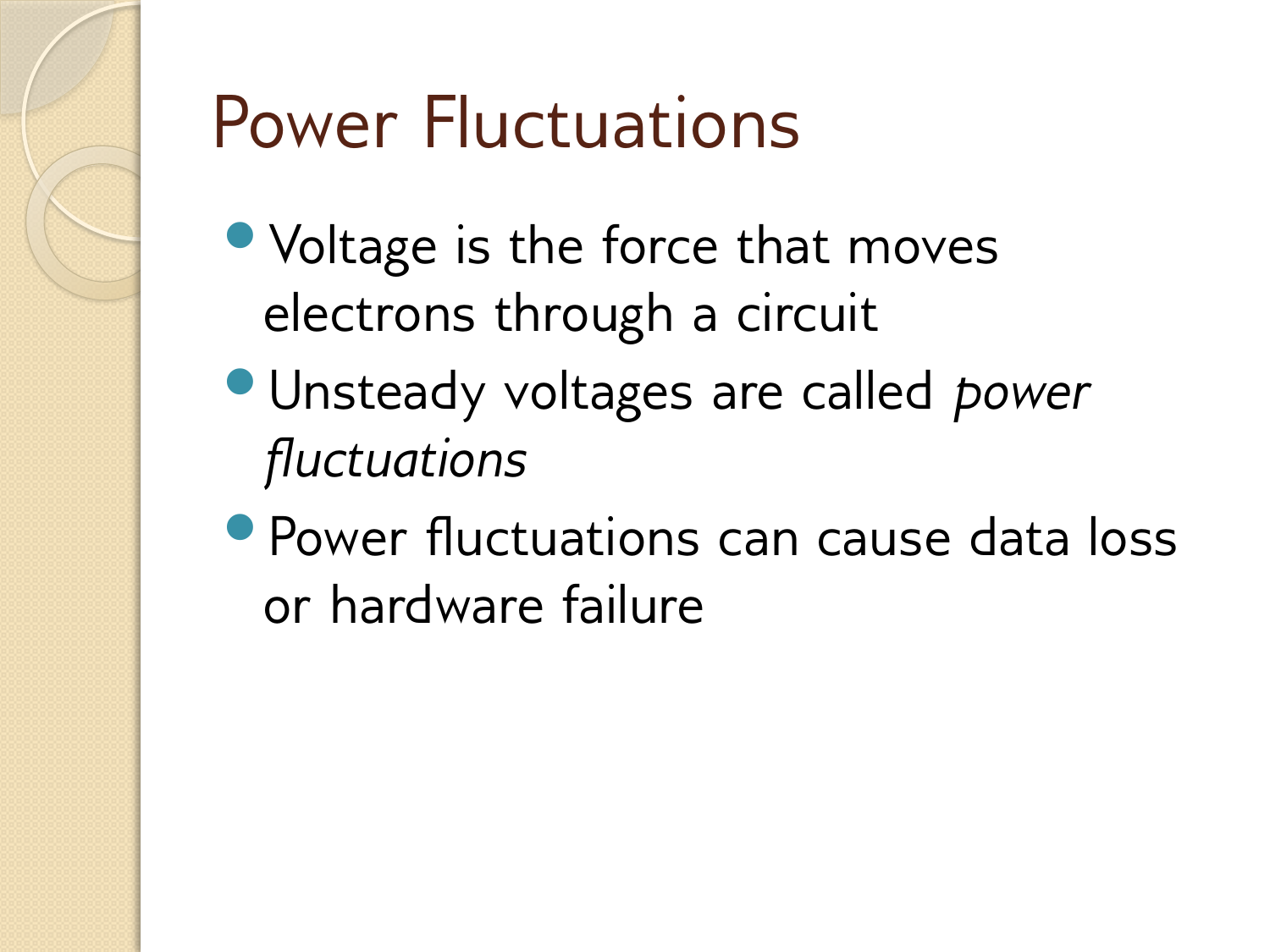

# Power Fluctuations
Voltage is the force that moves electrons through a circuit
Unsteady voltages are called power fluctuations
Power fluctuations can cause data loss or hardware failure